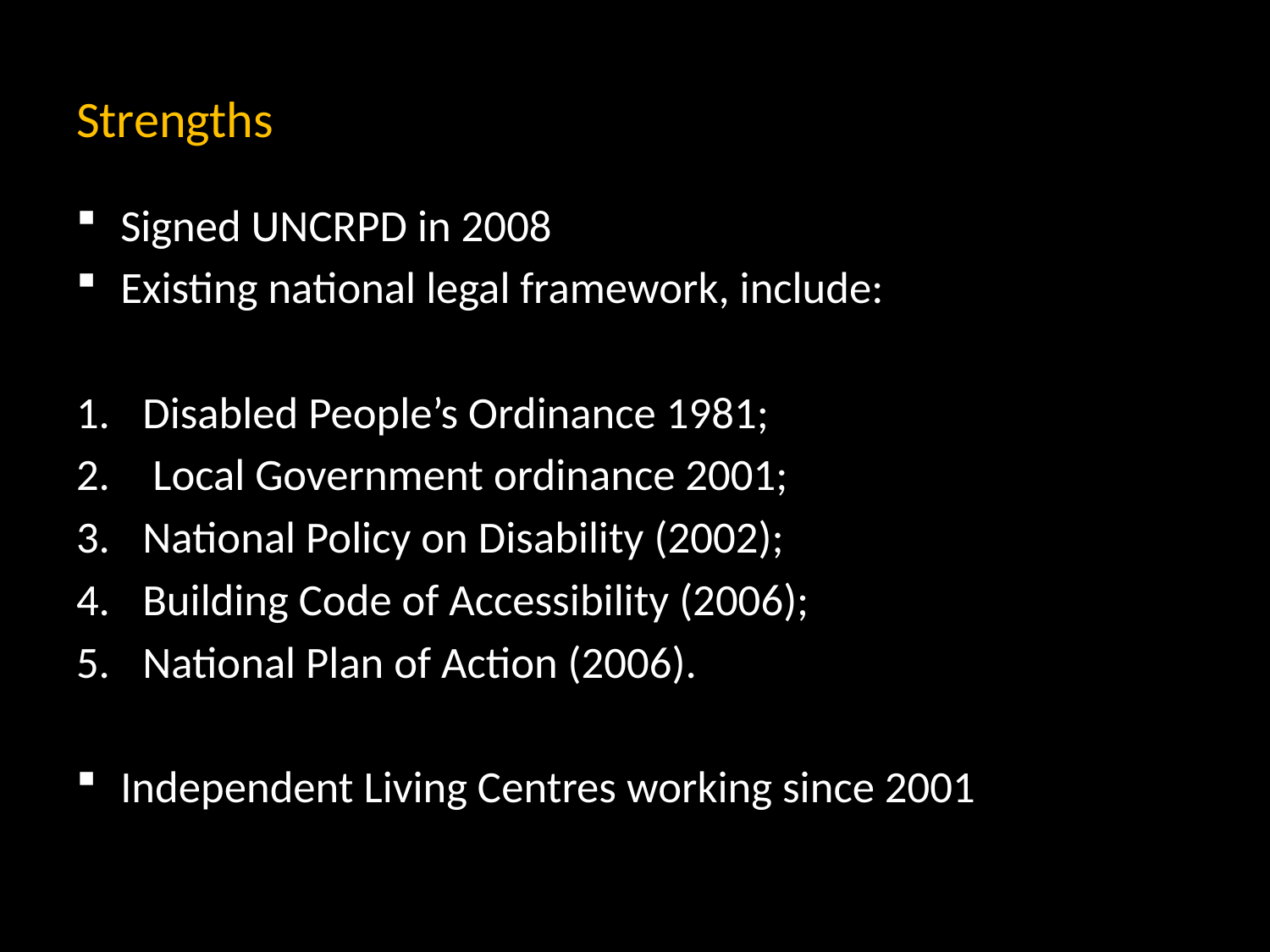

# Strengths
Signed UNCRPD in 2008
Existing national legal framework, include:

Disabled People’s Ordinance 1981;
 Local Government ordinance 2001;
National Policy on Disability (2002);
Building Code of Accessibility (2006);
National Plan of Action (2006).

Independent Living Centres working since 2001